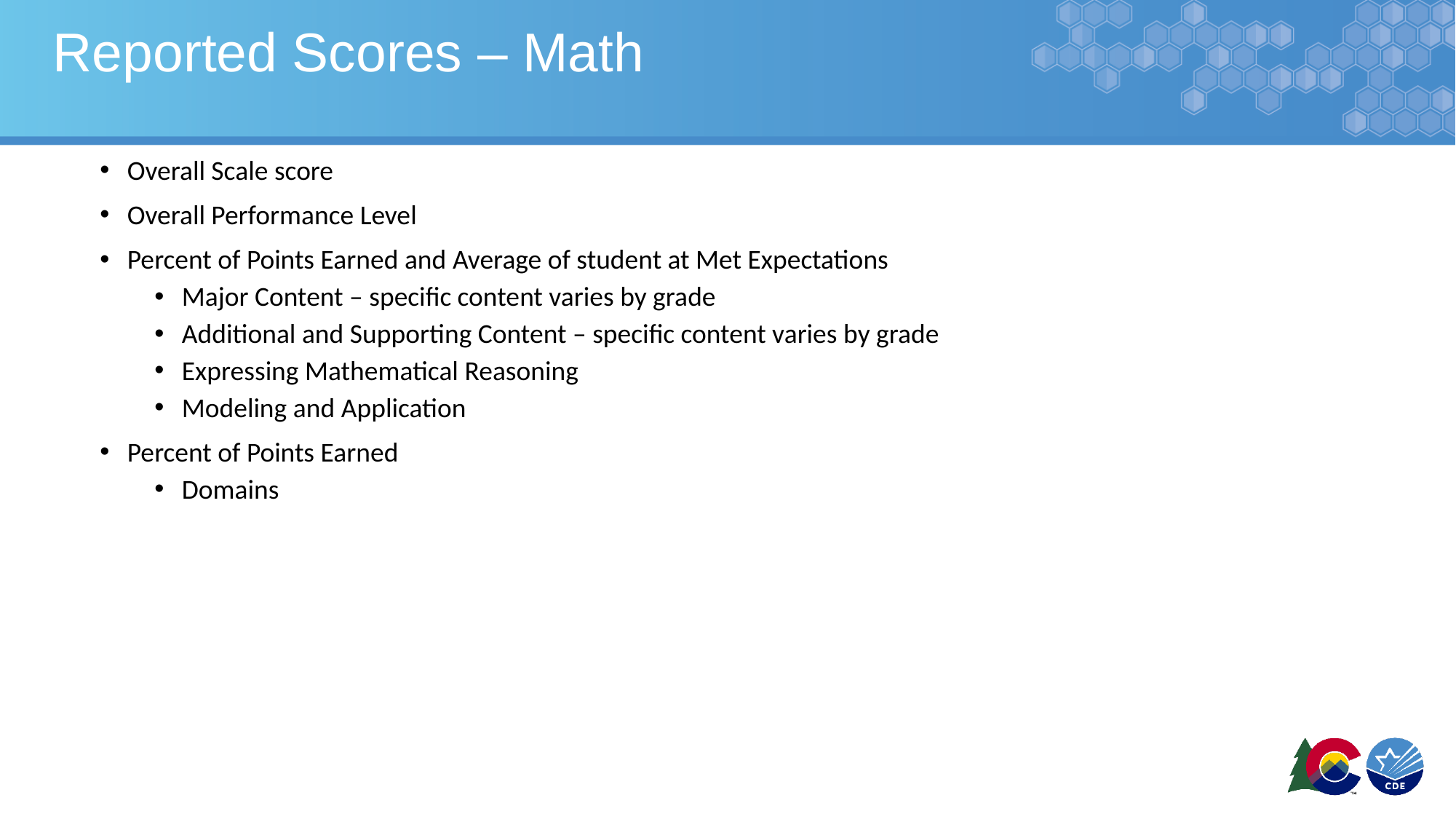

# Reported Scores – Math
Overall Scale score
Overall Performance Level
Percent of Points Earned and Average of student at Met Expectations
Major Content – specific content varies by grade
Additional and Supporting Content – specific content varies by grade
Expressing Mathematical Reasoning
Modeling and Application
Percent of Points Earned
Domains